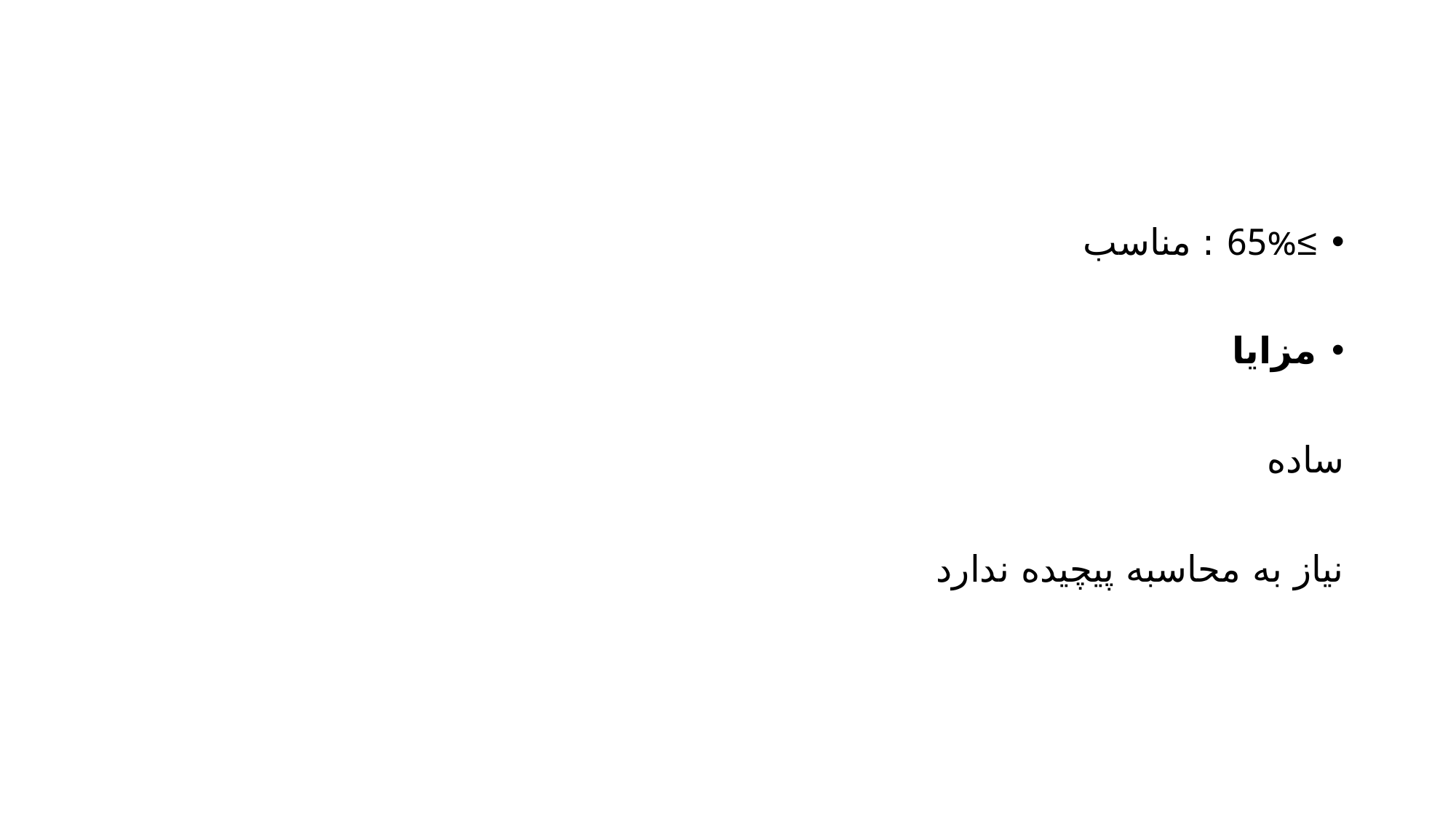

#
≥65% : مناسب

مزایا

ساده

نیاز به محاسبه پیچیده ندارد